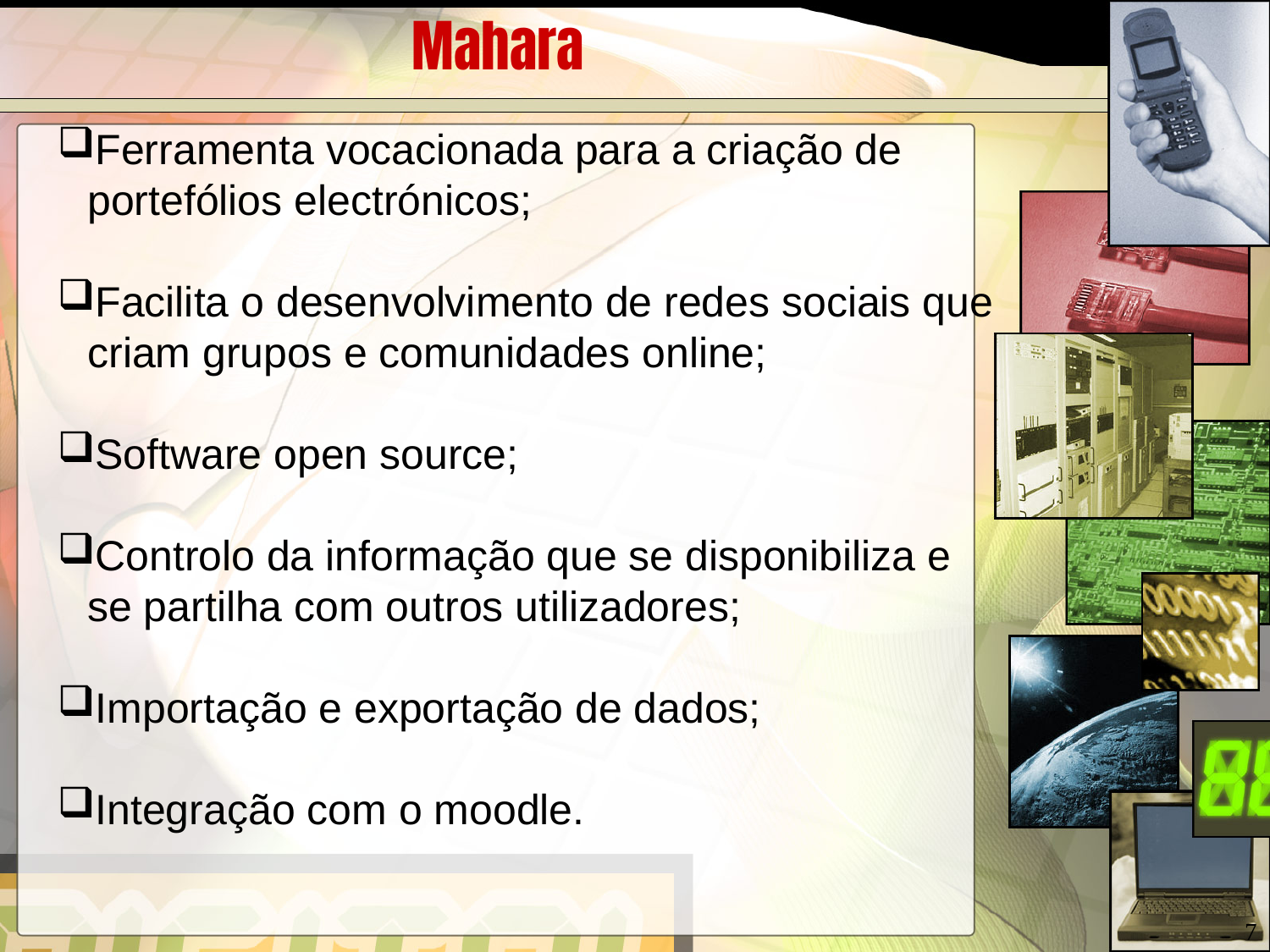

Mahara
Ferramenta vocacionada para a criação de portefólios electrónicos;

Facilita o desenvolvimento de redes sociais que criam grupos e comunidades online;

Software open source;

Controlo da informação que se disponibiliza e se partilha com outros utilizadores;

Importação e exportação de dados;

Integração com o moodle.

7